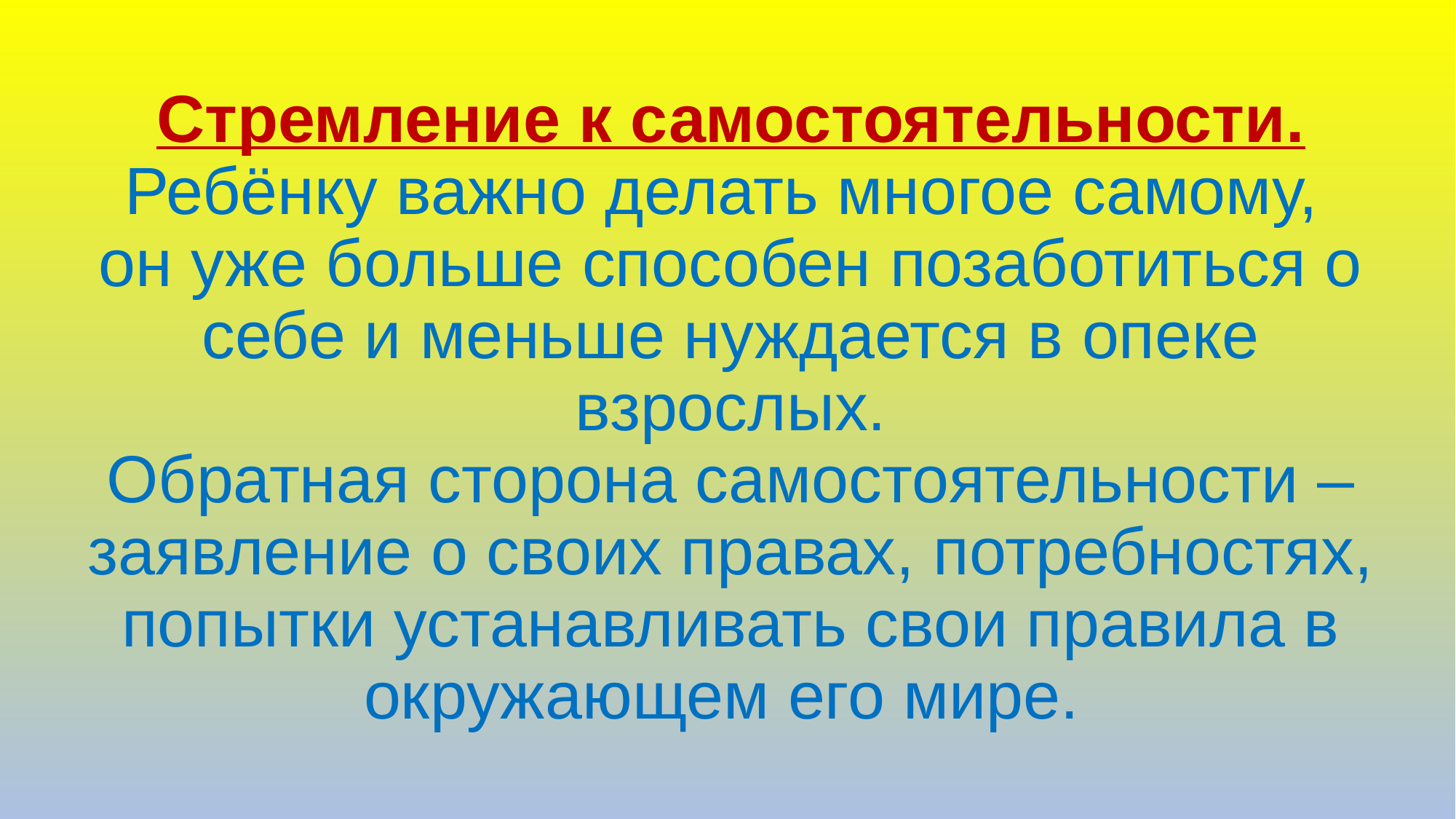

# Стремление к самостоятельности. Ребёнку важно делать многое самому, он уже больше способен позаботиться о себе и меньше нуждается в опеке взрослых. Обратная сторона самостоятельности – заявление о своих правах, потребностях, попытки устанавливать свои правила в окружающем его мире.